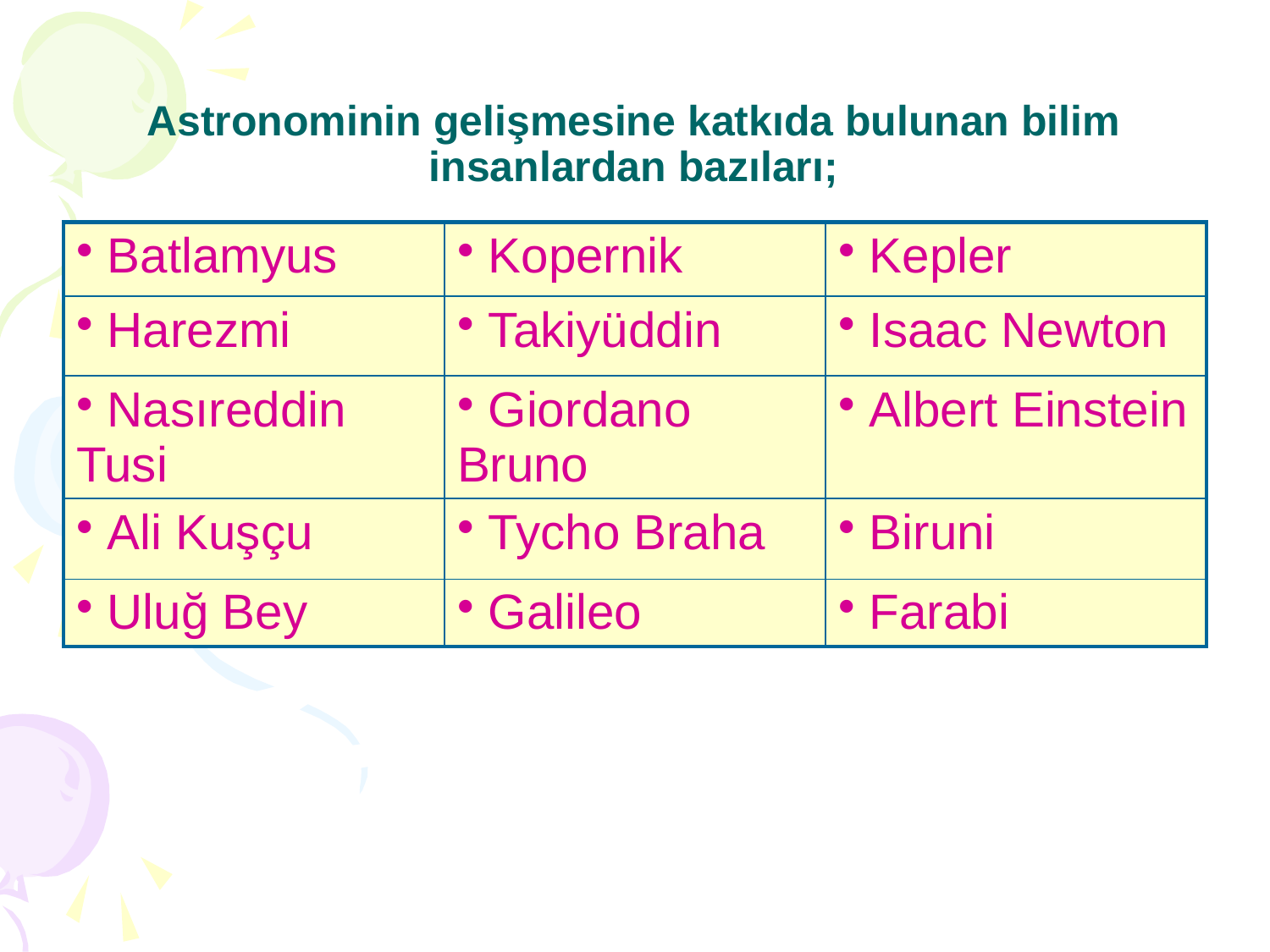

# Astronominin gelişmesine katkıda bulunan bilim insanlardan bazıları;
| Batlamyus | Kopernik | Kepler |
| --- | --- | --- |
| Harezmi | Takiyüddin | Isaac Newton |
| Nasıreddin Tusi | Giordano Bruno | Albert Einstein |
| Ali Kuşçu | Tycho Braha | Biruni |
| Uluğ Bey | Galileo | Farabi |